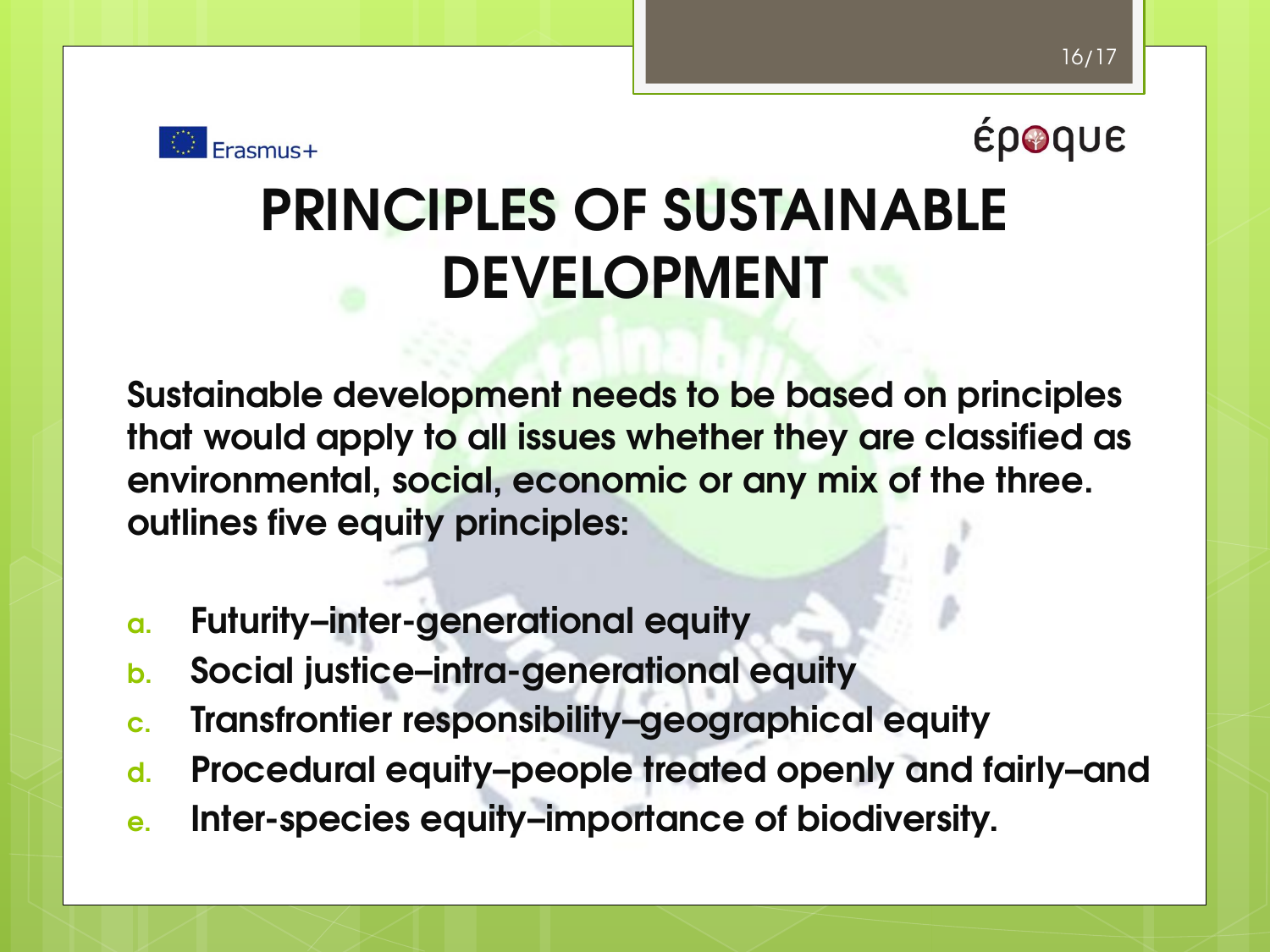

16/17
# PRINCIPLES OF SUSTAINABLE DEVELOPMENT
Sustainable development needs to be based on principles that would apply to all issues whether they are classified as environmental, social, economic or any mix of the three. outlines five equity principles:

Futurity–inter-generational equity
Social justice–intra-generational equity
Transfrontier responsibility–geographical equity
Procedural equity–people treated openly and fairly–and
Inter-species equity–importance of biodiversity.